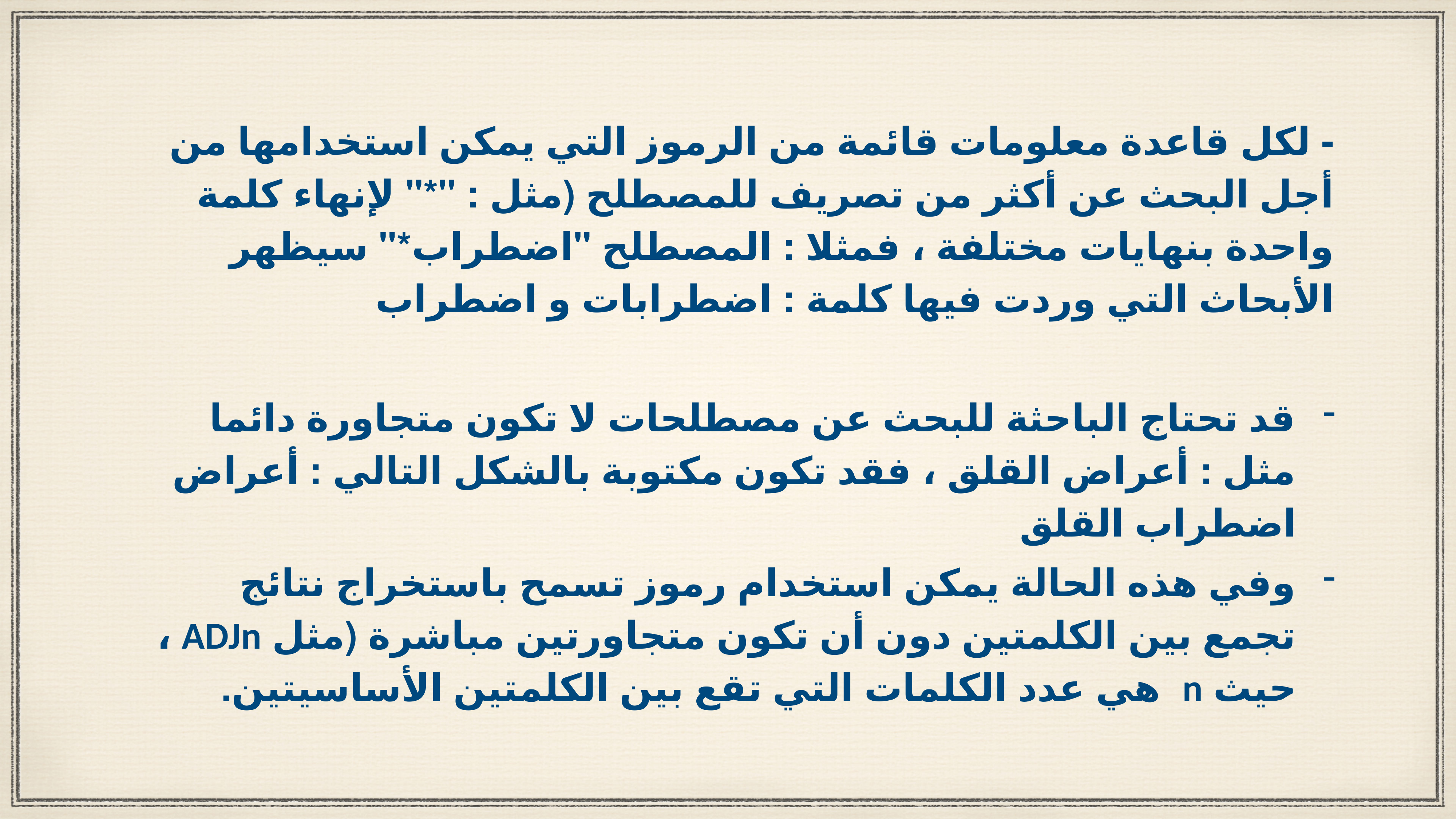

- لكل قاعدة معلومات قائمة من الرموز التي يمكن استخدامها من أجل البحث عن أكثر من تصريف للمصطلح (مثل : "*" لإنهاء كلمة واحدة بنهايات مختلفة ، فمثلا : المصطلح "اضطراب*" سيظهر الأبحاث التي وردت فيها كلمة : اضطرابات و اضطراب

قد تحتاج الباحثة للبحث عن مصطلحات لا تكون متجاورة دائما مثل : أعراض القلق ، فقد تكون مكتوبة بالشكل التالي : أعراض اضطراب القلق
وفي هذه الحالة يمكن استخدام رموز تسمح باستخراج نتائج تجمع بين الكلمتين دون أن تكون متجاورتين مباشرة (مثل ADJn ، حيث n  هي عدد الكلمات التي تقع بين الكلمتين الأساسيتين.